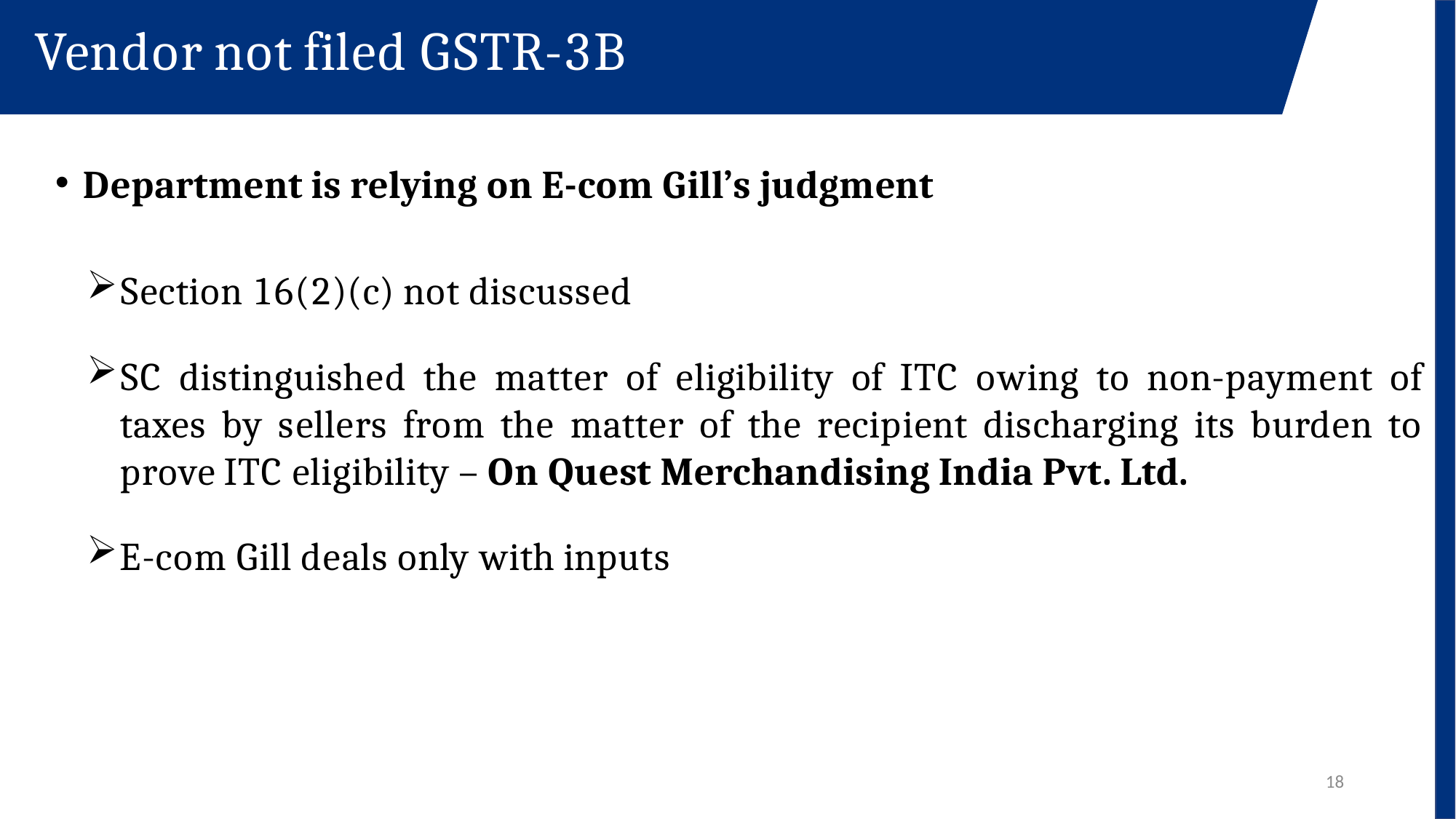

Vendor not filed GSTR-3B
Department is relying on E-com Gill’s judgment

Section 16(2)(c) not discussed

SC distinguished the matter of eligibility of ITC owing to non-payment of taxes by sellers from the matter of the recipient discharging its burden to prove ITC eligibility – On Quest Merchandising India Pvt. Ltd.

E-com Gill deals only with inputs

18